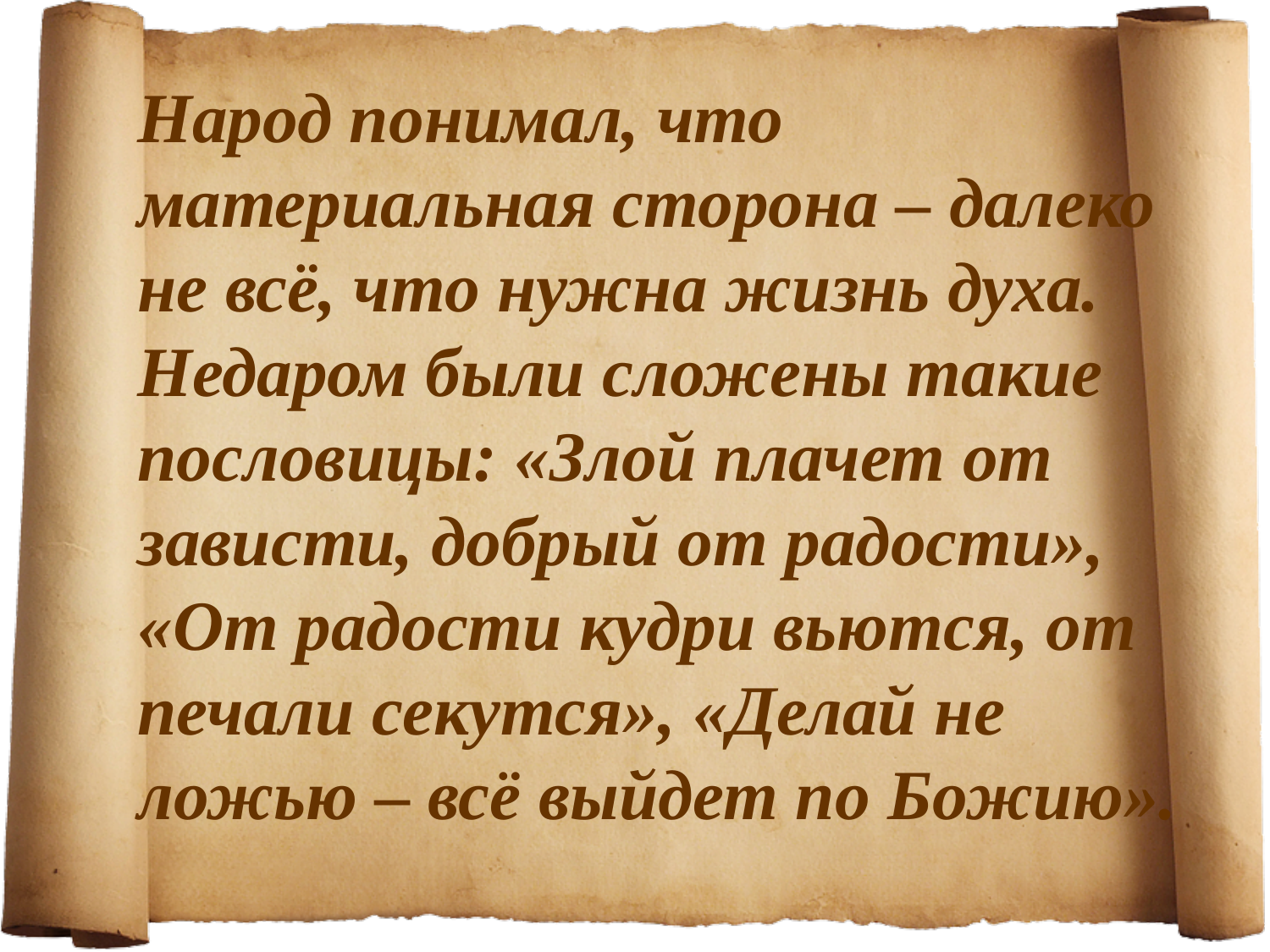

# Народ понимал, что материальная сторона – далеко не всё, что нужна жизнь духа. Недаром были сложены такие пословицы: «Злой плачет от зависти, добрый от радости», «От радости кудри вьются, от печали секутся», «Делай не ложью – всё выйдет по Божию».